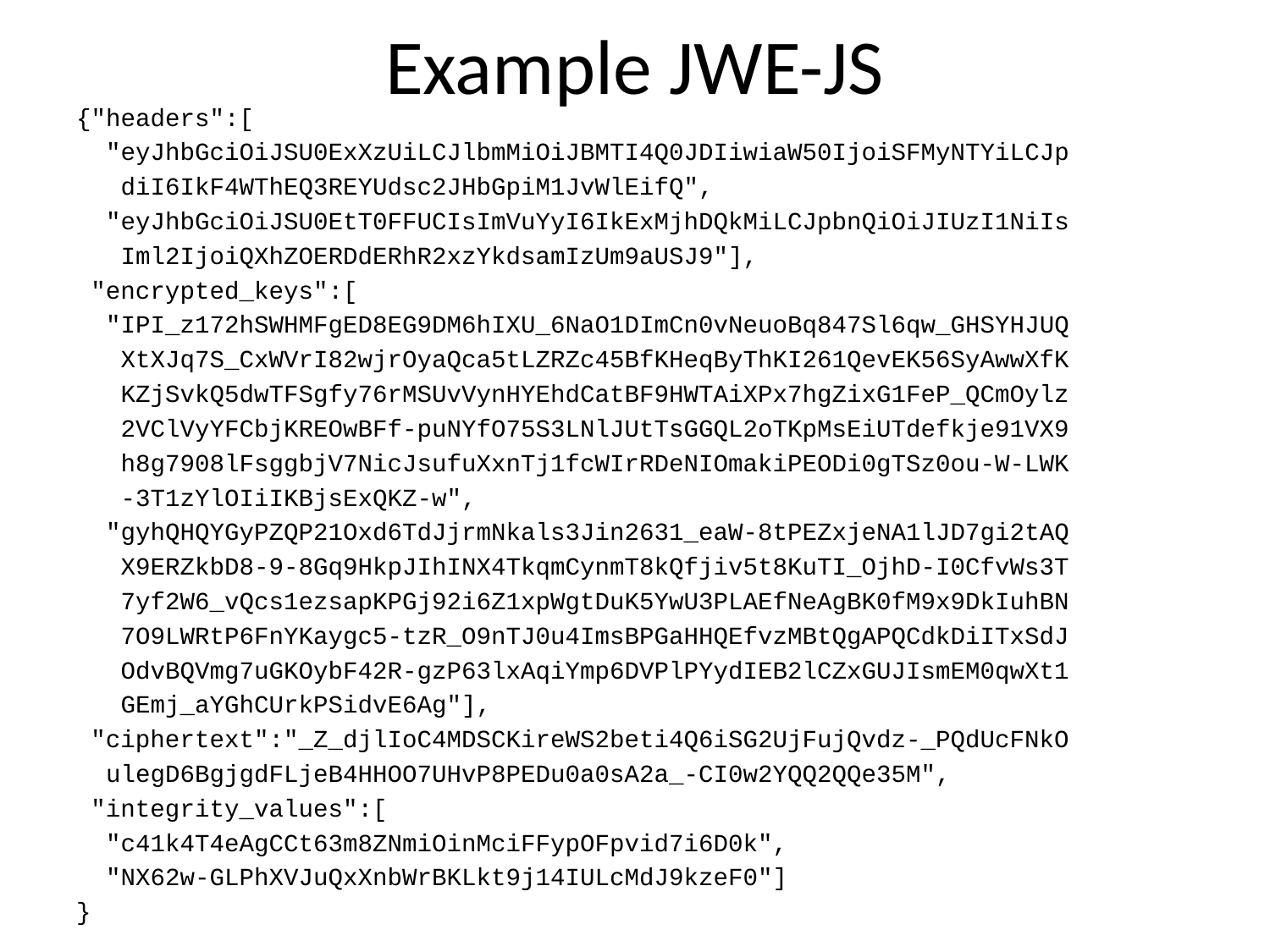

# Example JWE-JS
{"headers":[
  "eyJhbGciOiJSU0ExXzUiLCJlbmMiOiJBMTI4Q0JDIiwiaW50IjoiSFMyNTYiLCJp
   diI6IkF4WThEQ3REYUdsc2JHbGpiM1JvWlEifQ",
  "eyJhbGciOiJSU0EtT0FFUCIsImVuYyI6IkExMjhDQkMiLCJpbnQiOiJIUzI1NiIs
   Iml2IjoiQXhZOERDdERhR2xzYkdsamIzUm9aUSJ9"],
 "encrypted_keys":[
  "IPI_z172hSWHMFgED8EG9DM6hIXU_6NaO1DImCn0vNeuoBq847Sl6qw_GHSYHJUQ
   XtXJq7S_CxWVrI82wjrOyaQca5tLZRZc45BfKHeqByThKI261QevEK56SyAwwXfK
   KZjSvkQ5dwTFSgfy76rMSUvVynHYEhdCatBF9HWTAiXPx7hgZixG1FeP_QCmOylz
   2VClVyYFCbjKREOwBFf-puNYfO75S3LNlJUtTsGGQL2oTKpMsEiUTdefkje91VX9
   h8g7908lFsggbjV7NicJsufuXxnTj1fcWIrRDeNIOmakiPEODi0gTSz0ou-W-LWK
   -3T1zYlOIiIKBjsExQKZ-w",
  "gyhQHQYGyPZQP21Oxd6TdJjrmNkals3Jin2631_eaW-8tPEZxjeNA1lJD7gi2tAQ
   X9ERZkbD8-9-8Gq9HkpJIhINX4TkqmCynmT8kQfjiv5t8KuTI_OjhD-I0CfvWs3T
   7yf2W6_vQcs1ezsapKPGj92i6Z1xpWgtDuK5YwU3PLAEfNeAgBK0fM9x9DkIuhBN
   7O9LWRtP6FnYKaygc5-tzR_O9nTJ0u4ImsBPGaHHQEfvzMBtQgAPQCdkDiITxSdJ
   OdvBQVmg7uGKOybF42R-gzP63lxAqiYmp6DVPlPYydIEB2lCZxGUJIsmEM0qwXt1
   GEmj_aYGhCUrkPSidvE6Ag"],
 "ciphertext":"_Z_djlIoC4MDSCKireWS2beti4Q6iSG2UjFujQvdz-_PQdUcFNkO
  ulegD6BgjgdFLjeB4HHOO7UHvP8PEDu0a0sA2a_-CI0w2YQQ2QQe35M",
 "integrity_values":[
  "c41k4T4eAgCCt63m8ZNmiOinMciFFypOFpvid7i6D0k",
  "NX62w-GLPhXVJuQxXnbWrBKLkt9j14IULcMdJ9kzeF0"]
}